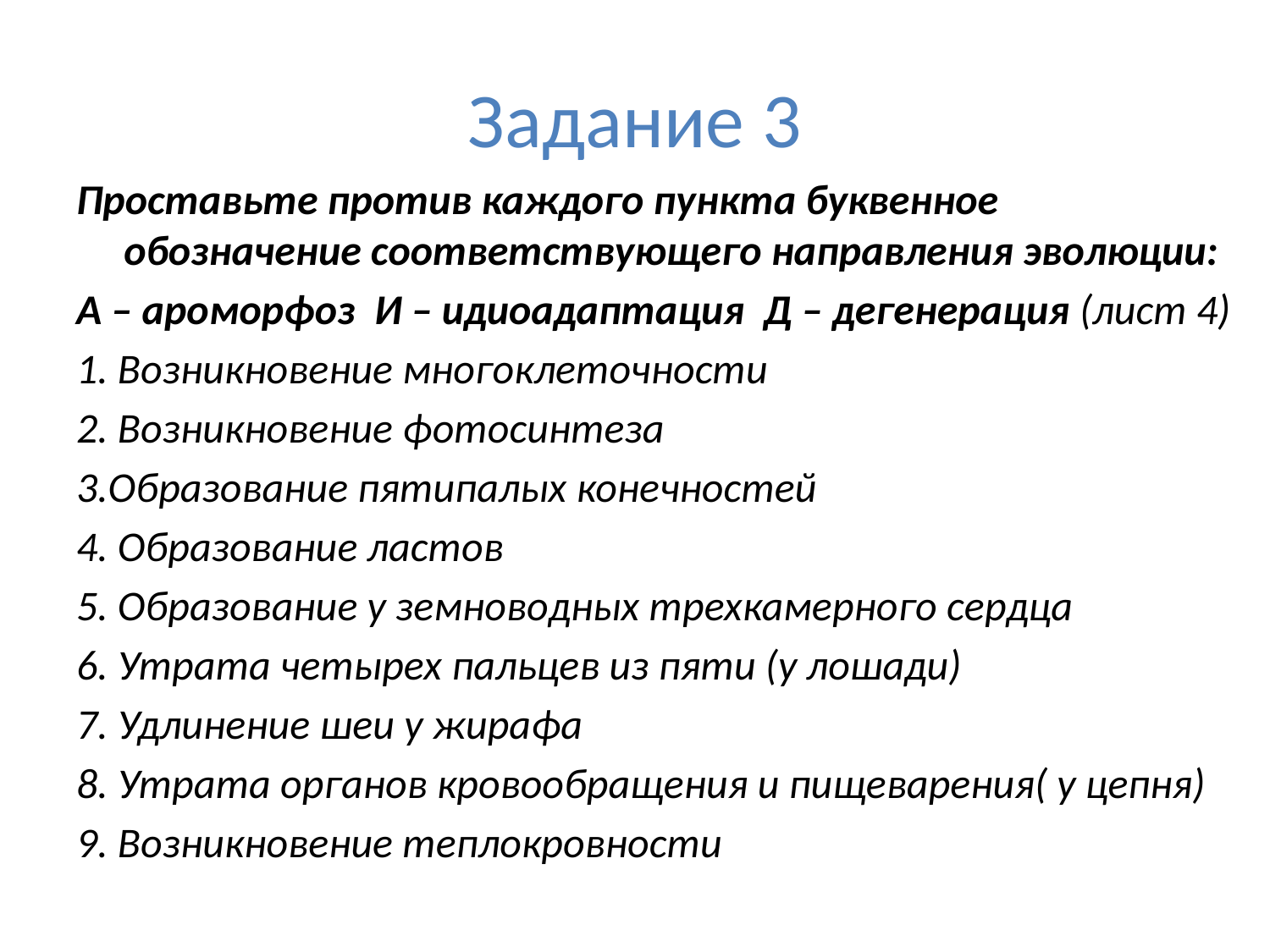

# Задание 3
Проставьте против каждого пункта буквенное обозначение соответствующего направления эволюции:
А – ароморфоз  И – идиоадаптация  Д – дегенерация (лист 4)
1. Возникновение многоклеточности
2. Возникновение фотосинтеза
3.Образование пятипалых конечностей
4. Образование ластов
5. Образование у земноводных трехкамерного сердца
6. Утрата четырех пальцев из пяти (у лошади)
7. Удлинение шеи у жирафа
8. Утрата органов кровообращения и пищеварения( у цепня)
9. Возникновение теплокровности